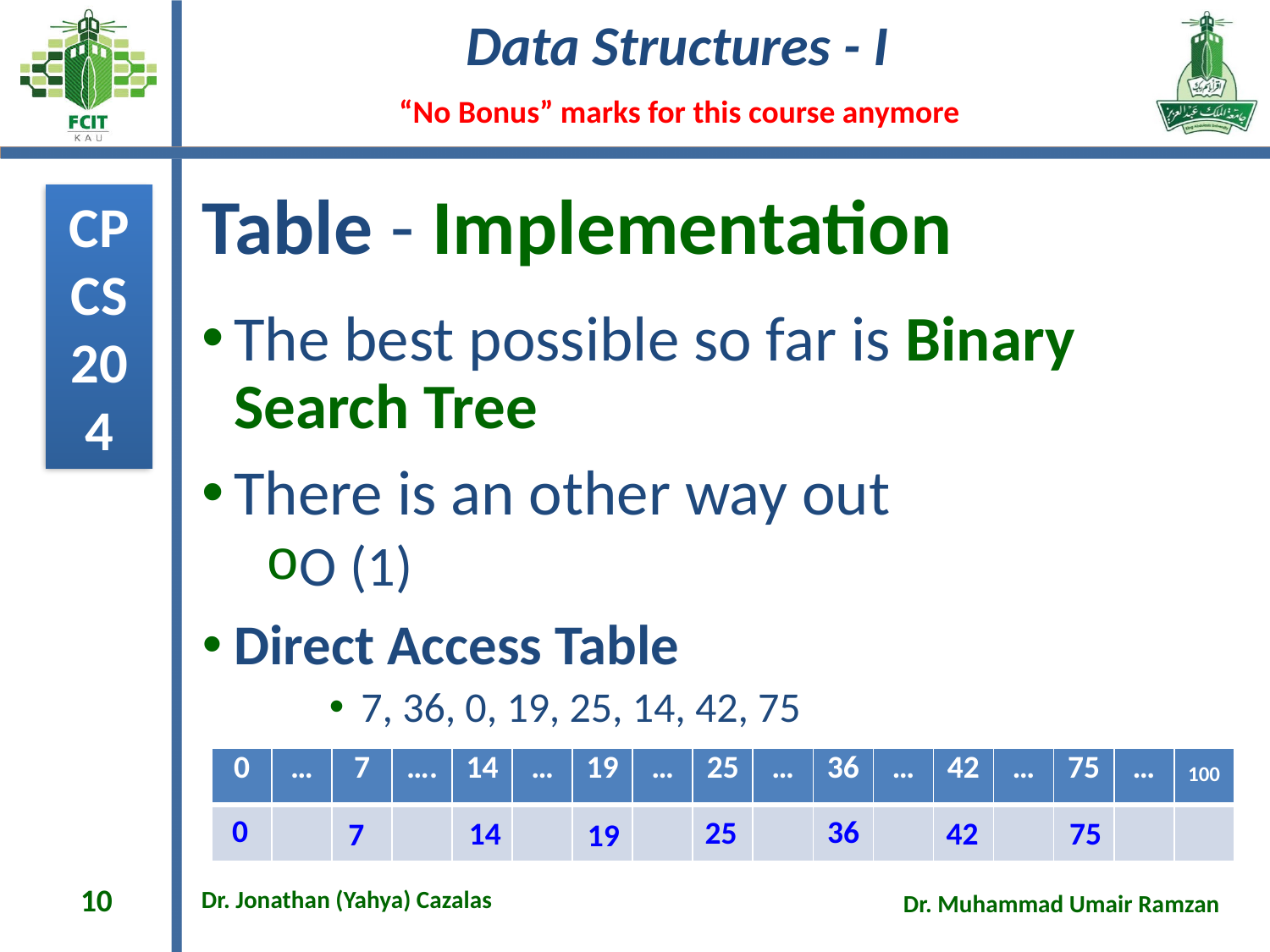

# Table - Implementation
The best possible so far is Binary Search Tree
There is an other way out
O (1)
Direct Access Table
7, 36, 0, 19, 25, 14, 42, 75
| 0 | … | 7 | …. | 14 | … | 19 | … | 25 | … | 36 | … | 42 | … | 75 | … | 100 |
| --- | --- | --- | --- | --- | --- | --- | --- | --- | --- | --- | --- | --- | --- | --- | --- | --- |
|  |  |  |  |  |  |  |  |  |  |  |  |  |  |  |  |  |
0
36
25
14
42
75
7
19
10